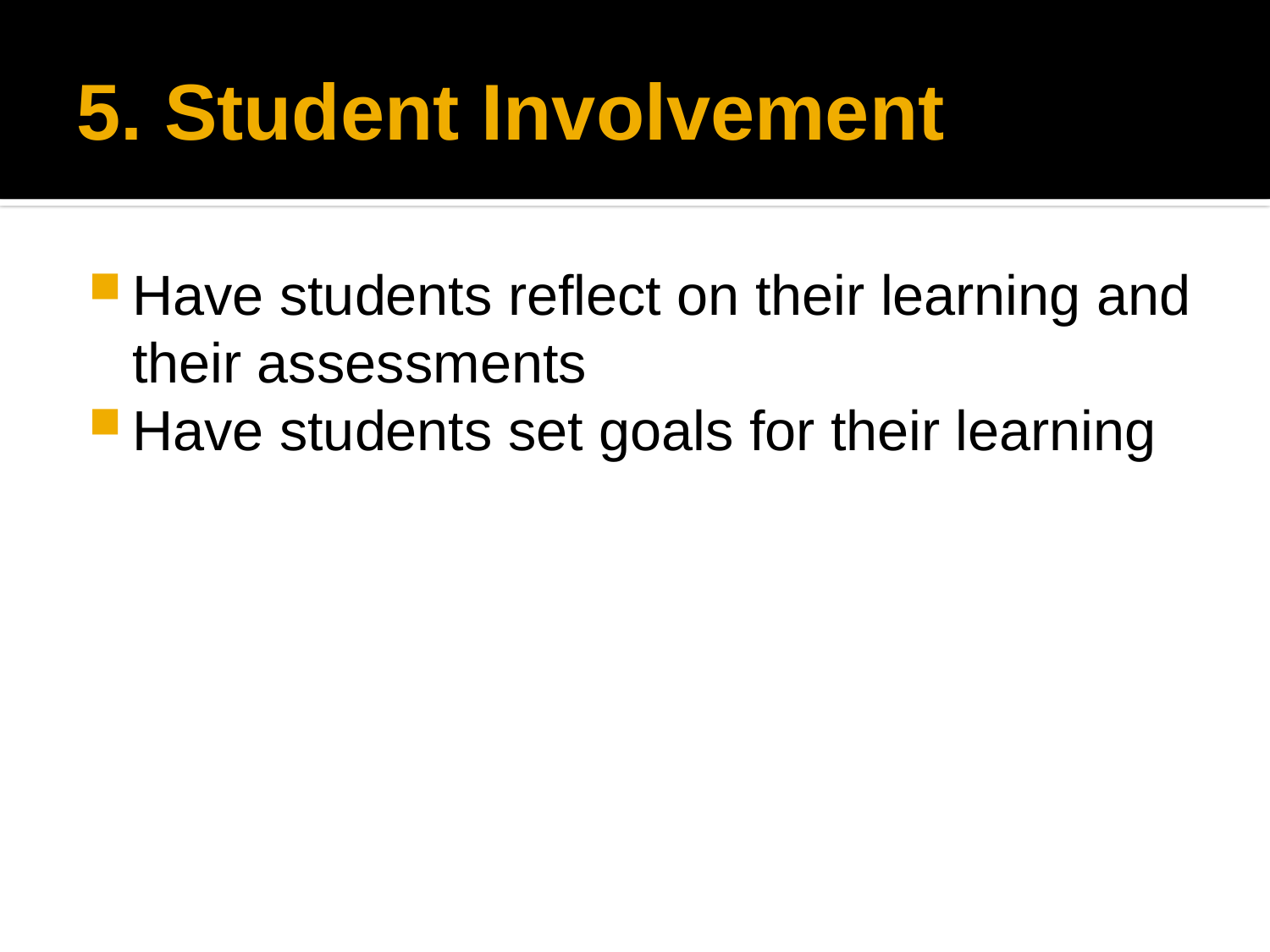

# 5. Student Involvement
Have students reflect on their learning and their assessments
Have students set goals for their learning